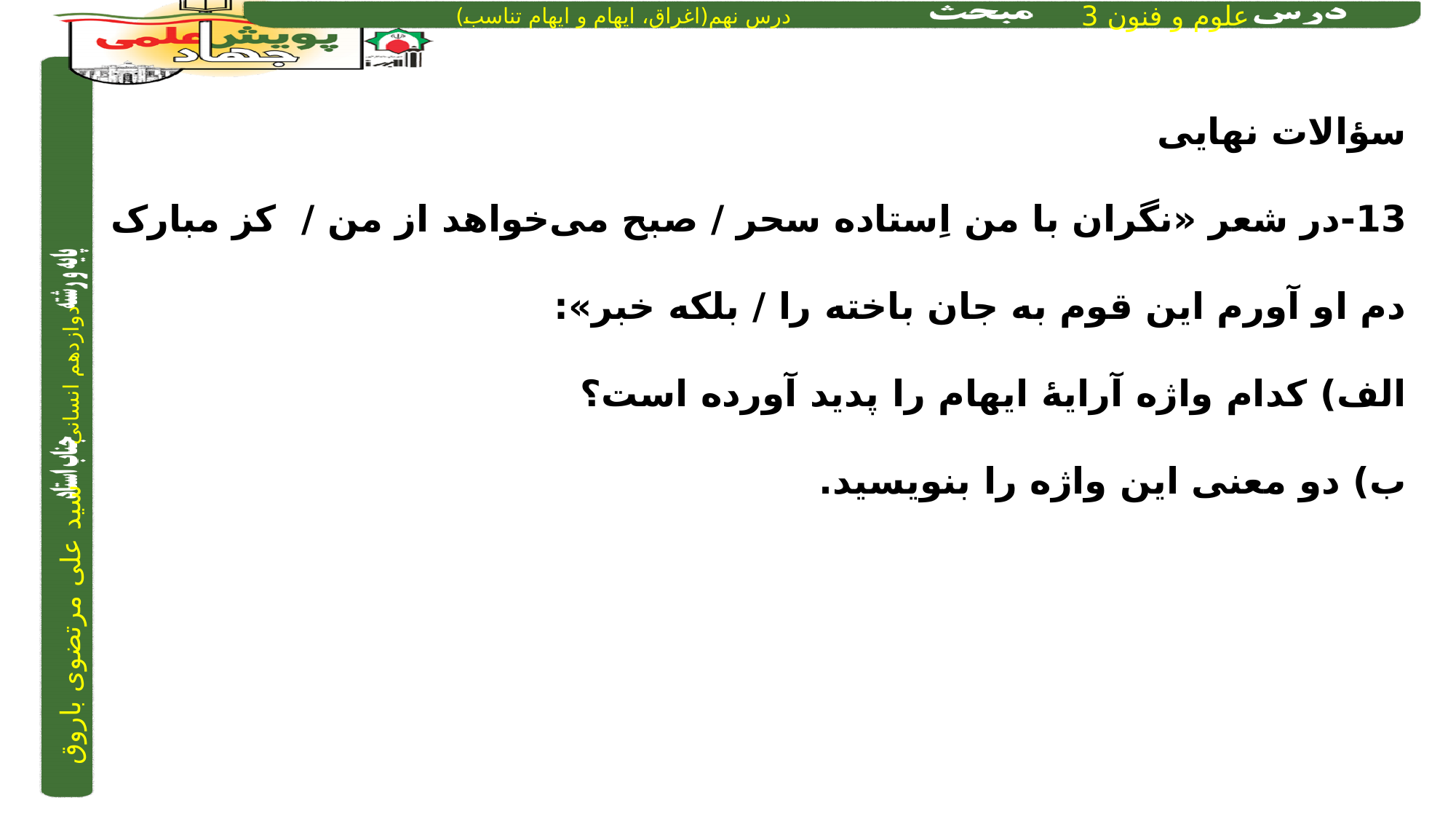

سؤالات نهایی
13-در شعر «نگران با من اِستاده سحر / صبح می‌خواهد از من /  کز مبارک دم او آورم این قوم به جان باخته را / بلکه خبر»:
الف) کدام واژه آرایۀ ایهام را پدید آورده است؟
ب) دو معنی این واژه را بنویسید.